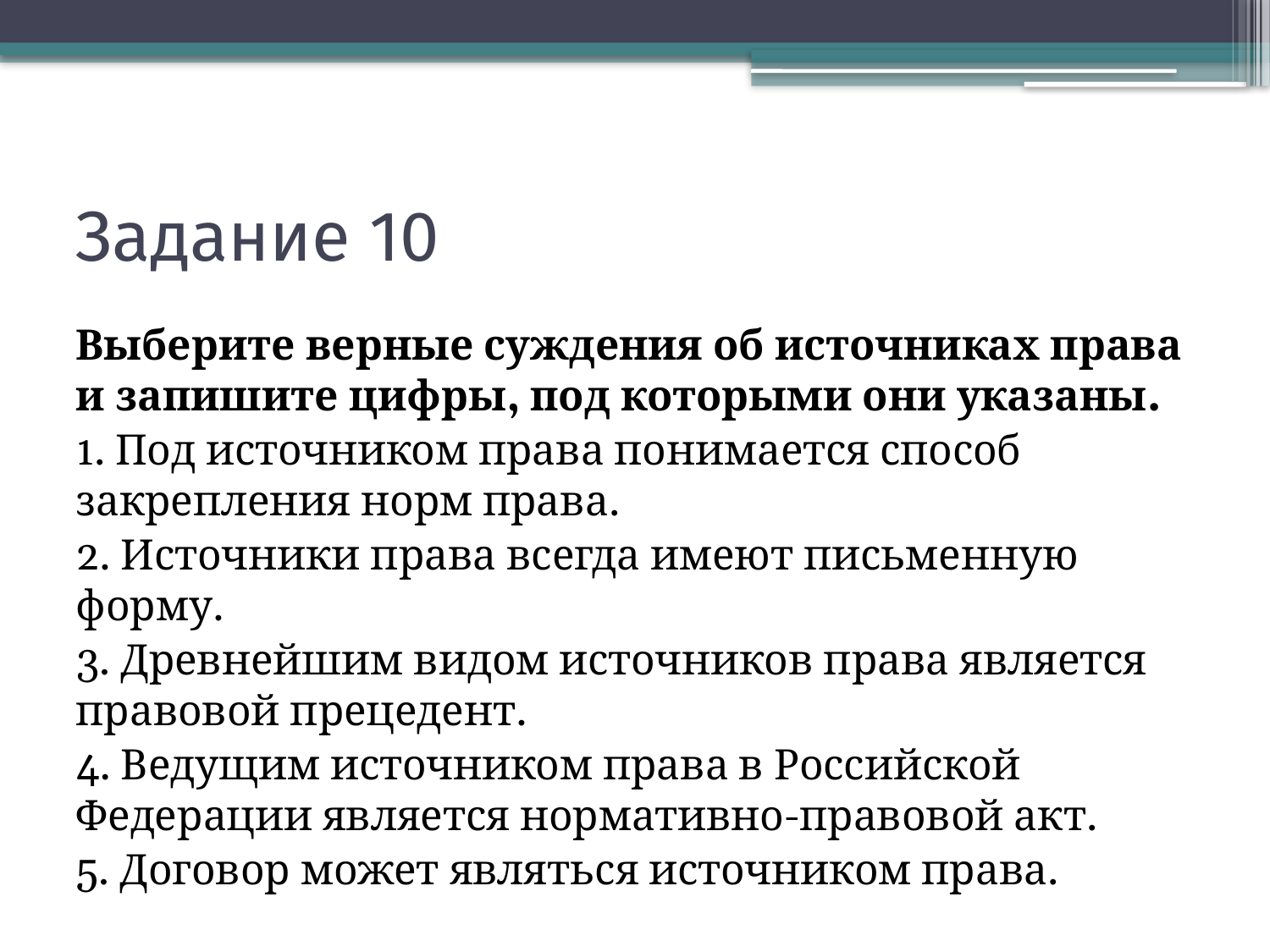

# Задание 10
Выберите верные суждения об источниках права и запишите цифры, под которыми они указаны.
1. Под источником права понимается способ закрепления норм права.
2. Источники права всегда имеют письменную форму.
3. Древнейшим видом источников права является правовой прецедент.
4. Ведущим источником права в Российской Федерации является нормативно-правовой акт.
5. Договор может являться источником права.